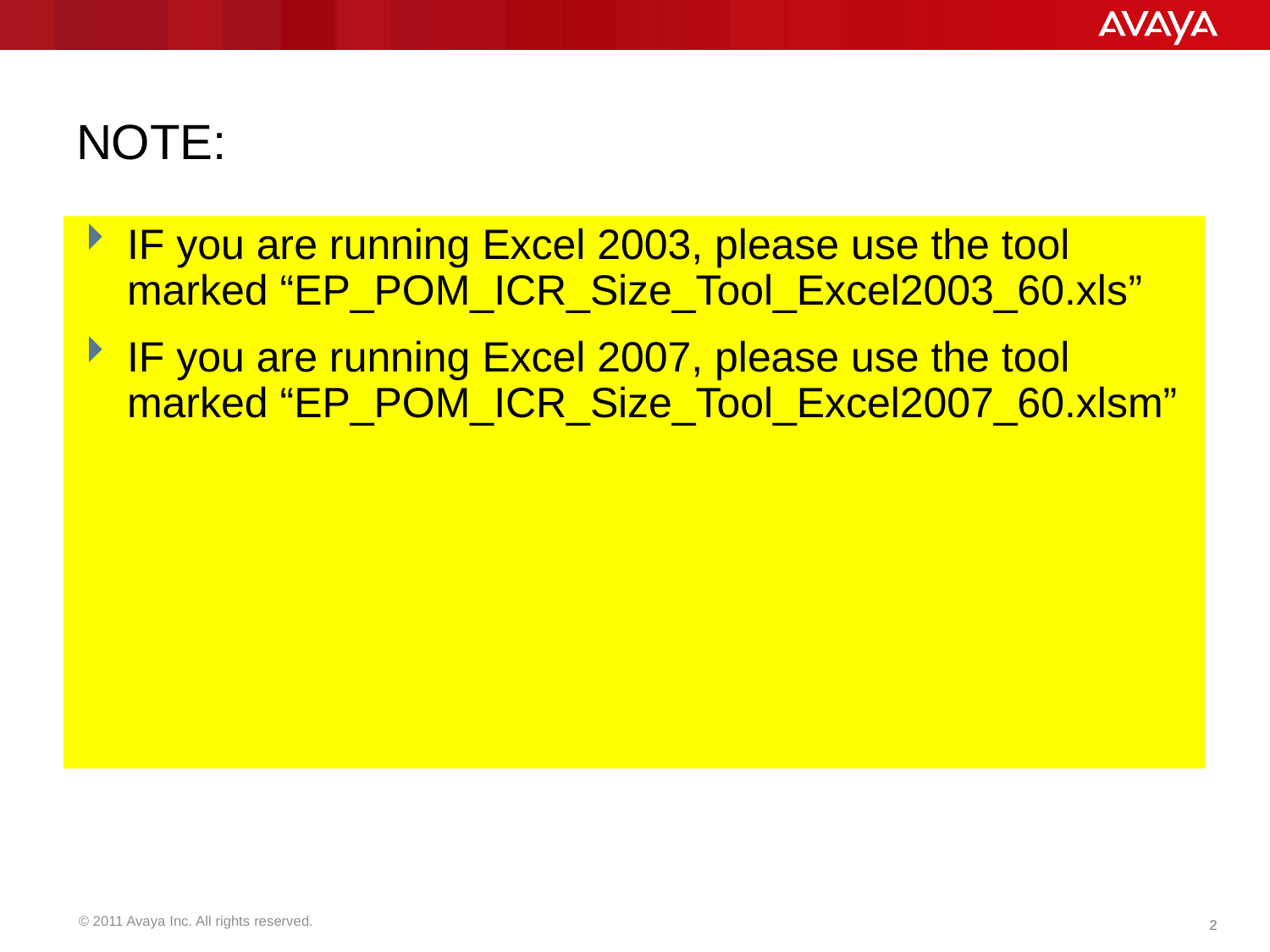

# NOTE:
IF you are running Excel 2003, please use the tool marked “EP_POM_ICR_Size_Tool_Excel2003_60.xls”
IF you are running Excel 2007, please use the tool marked “EP_POM_ICR_Size_Tool_Excel2007_60.xlsm”
2